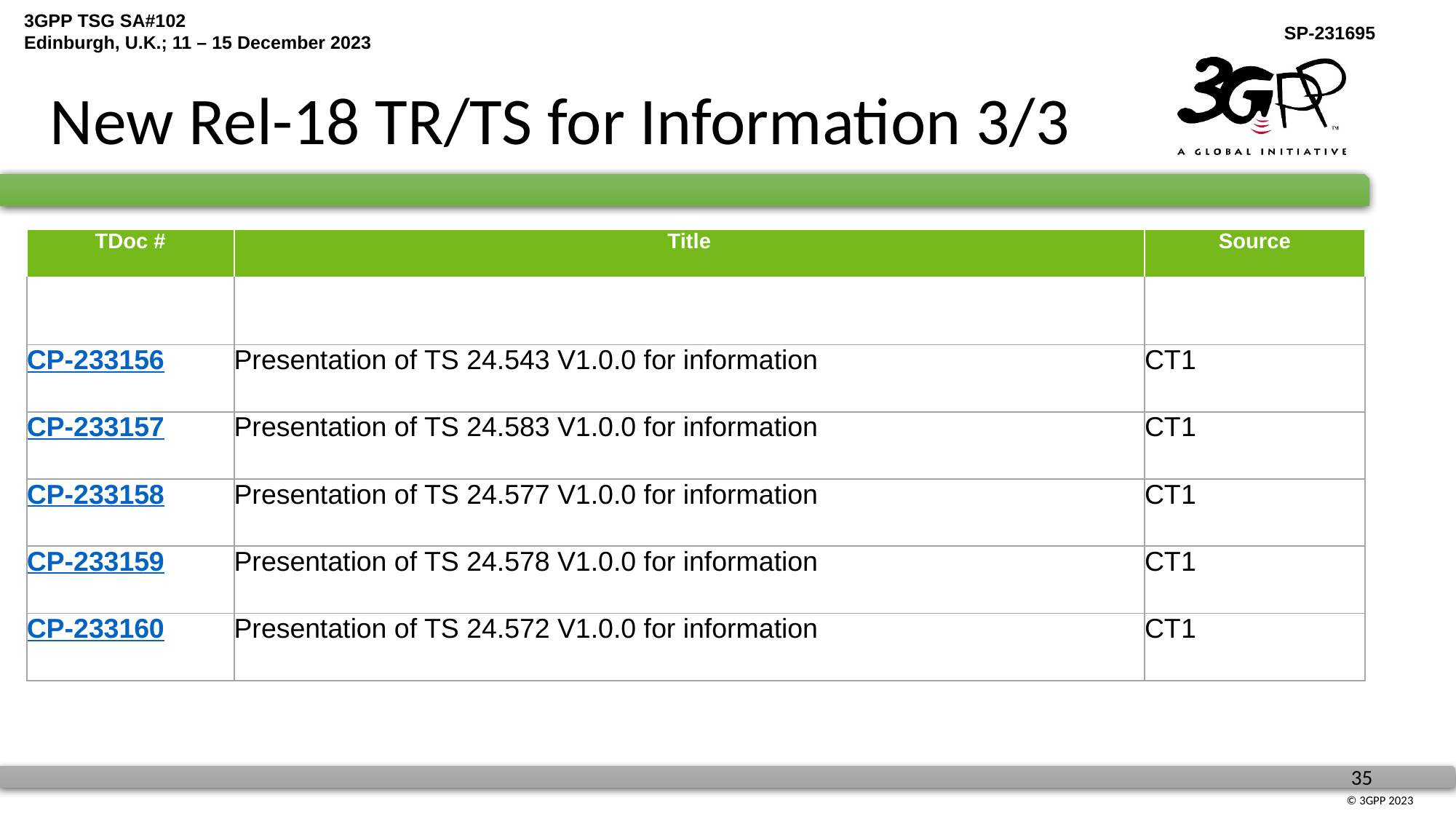

# New Rel-18 TR/TS for Information 3/3
| TDoc # | Title | Source |
| --- | --- | --- |
|  |  |  |
| CP-233156 | Presentation of TS 24.543 V1.0.0 for information | CT1 |
| CP-233157 | Presentation of TS 24.583 V1.0.0 for information | CT1 |
| CP-233158 | Presentation of TS 24.577 V1.0.0 for information | CT1 |
| CP-233159 | Presentation of TS 24.578 V1.0.0 for information | CT1 |
| CP-233160 | Presentation of TS 24.572 V1.0.0 for information | CT1 |